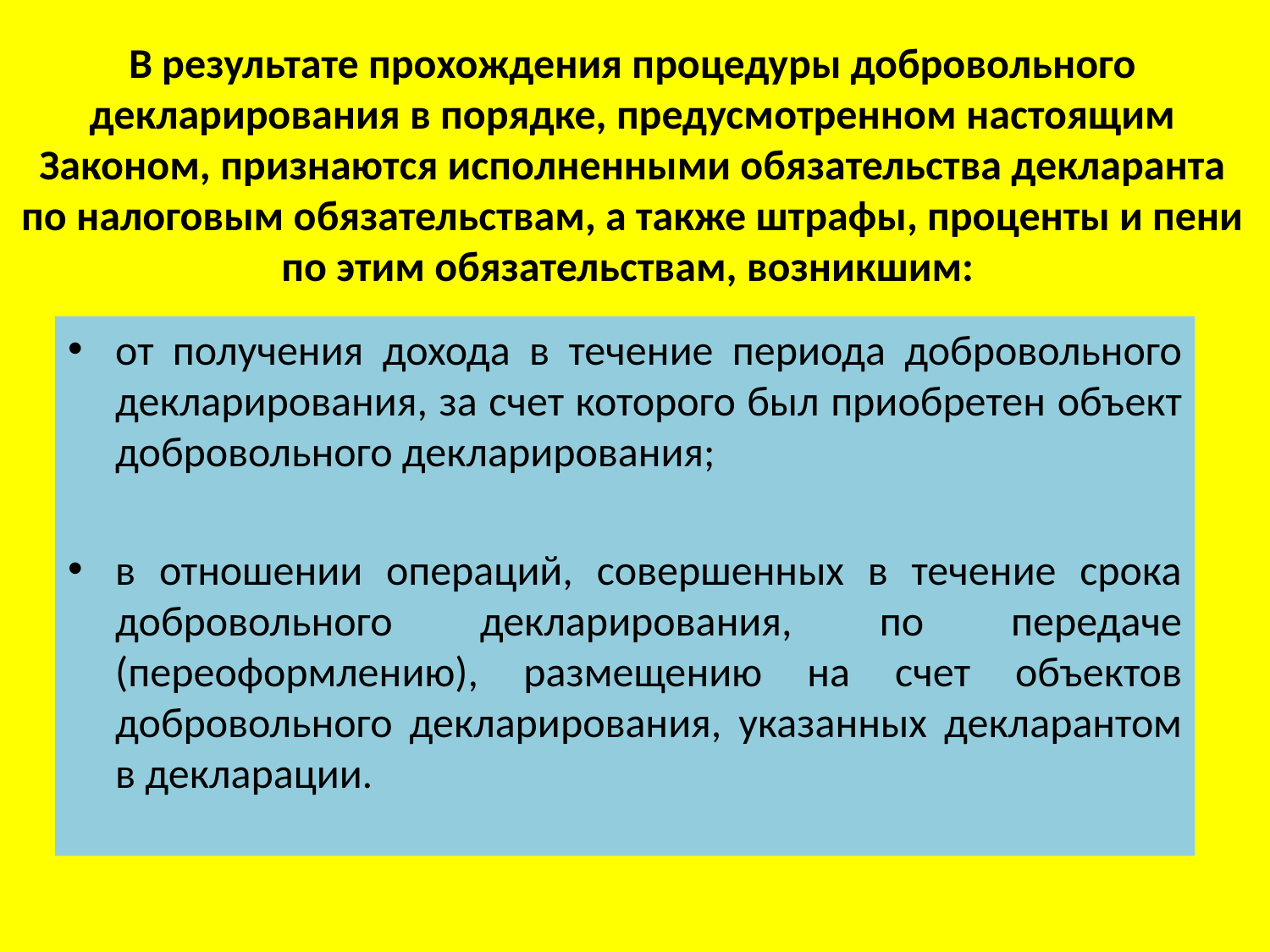

# В результате прохождения процедуры добровольного декларирования в порядке, предусмотренном настоящим Законом, признаются исполненными обязательства декларанта по налоговым обязательствам, а также штрафы, проценты и пени по этим обязательствам, возникшим:
от получения дохода в течение периода добровольного декларирования, за счет которого был приобретен объект добровольного декларирования;

в отношении операций, совершенных в течение срока добровольного декларирования, по передаче (переоформлению), размещению на счет объектов добровольного декларирования, указанных декларантом в декларации.